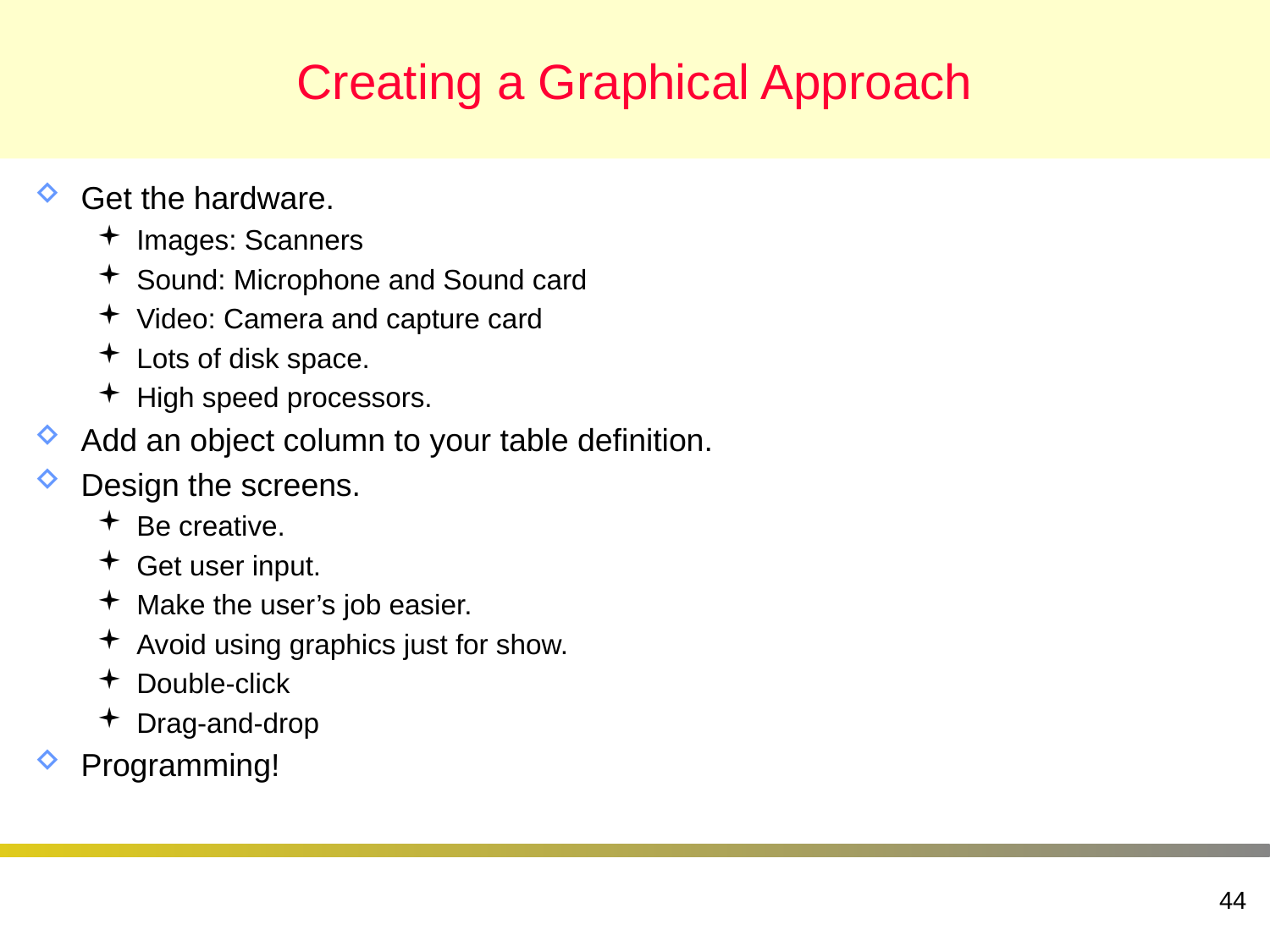

# Creating a Graphical Approach
Get the hardware.
Images: Scanners
Sound: Microphone and Sound card
Video: Camera and capture card
Lots of disk space.
High speed processors.
Add an object column to your table definition.
Design the screens.
Be creative.
Get user input.
Make the user’s job easier.
Avoid using graphics just for show.
Double-click
Drag-and-drop
Programming!
44